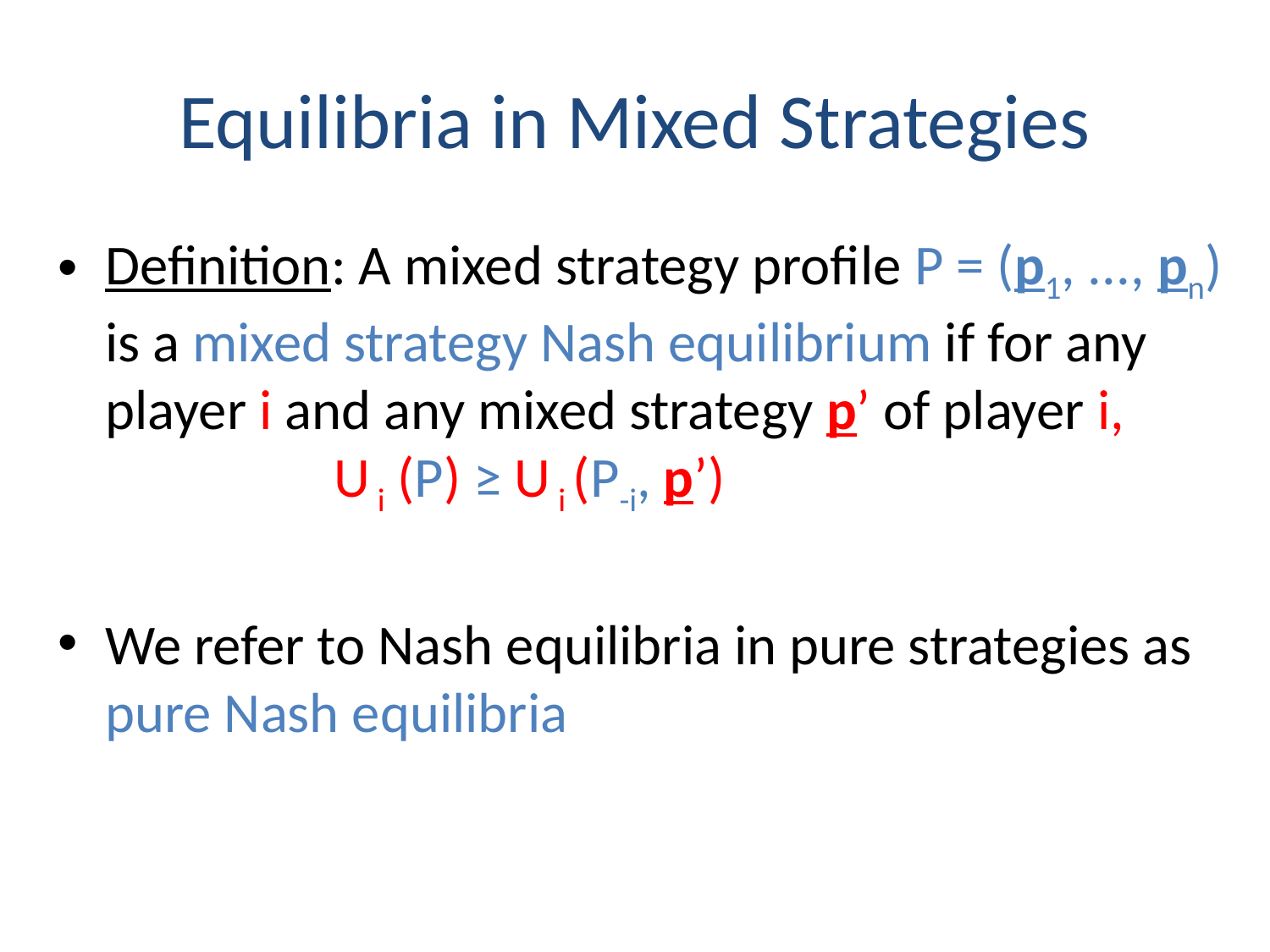

# Equilibria in Mixed Strategies
Definition: A mixed strategy profile P = (p1, ..., pn) is a mixed strategy Nash equilibrium if for any player i and any mixed strategy p’ of player i,
                  U i (P) ≥ U i (P-i, p’)

We refer to Nash equilibria in pure strategies as pure Nash equilibria